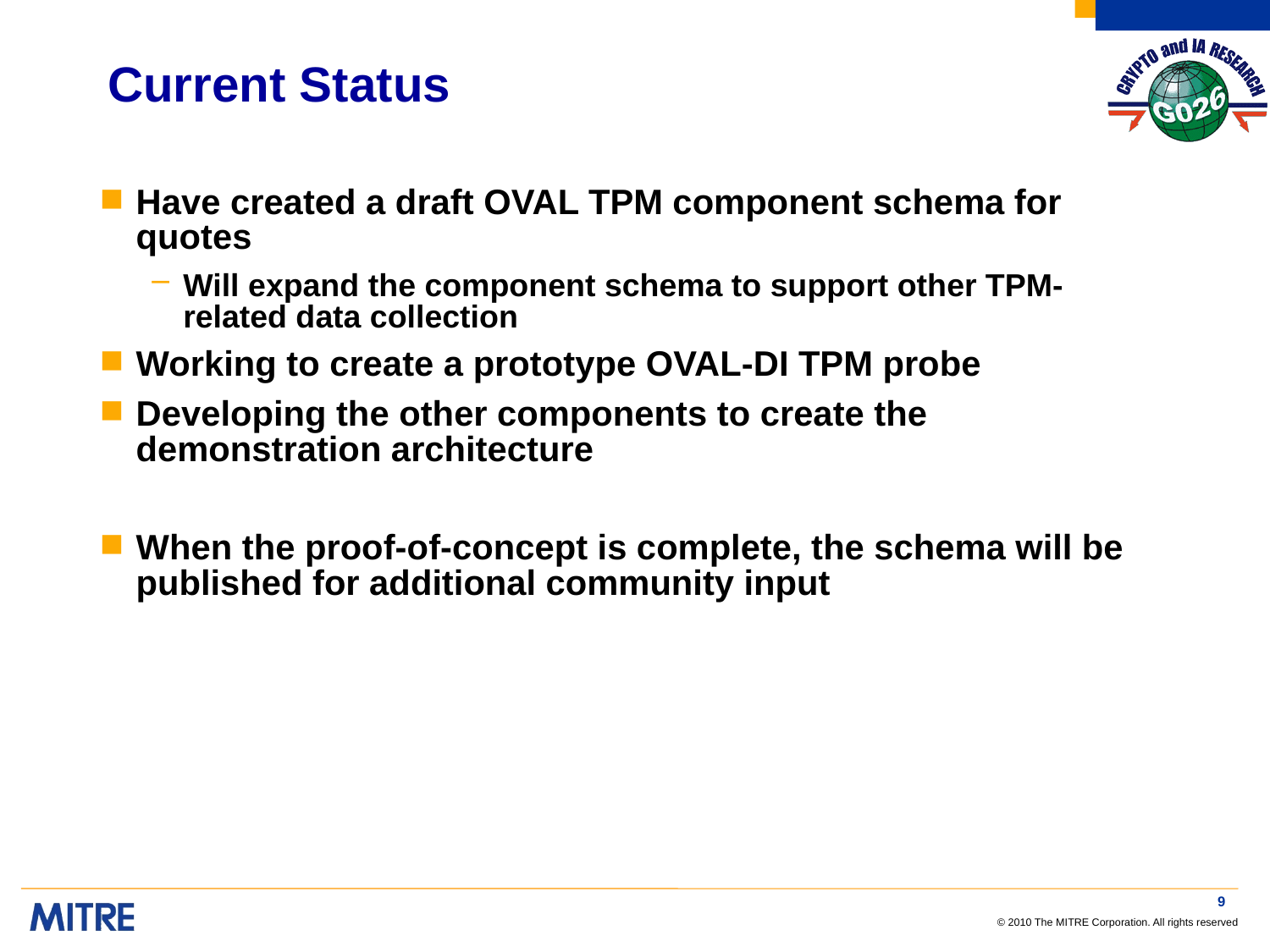

# Current Status
Have created a draft OVAL TPM component schema for quotes
Will expand the component schema to support other TPM-related data collection
Working to create a prototype OVAL-DI TPM probe
Developing the other components to create the demonstration architecture

When the proof-of-concept is complete, the schema will be published for additional community input
9